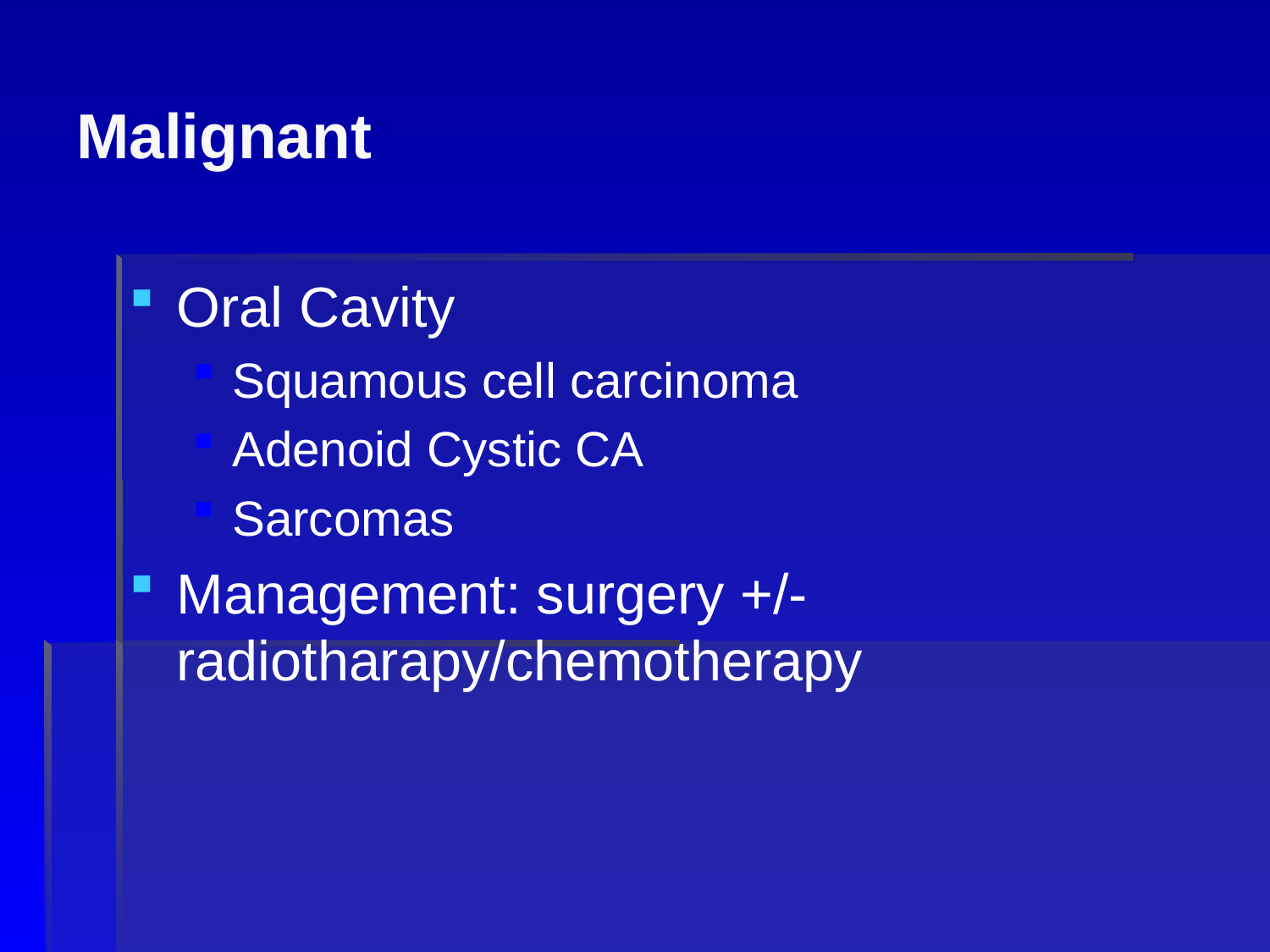

# Malignant
Oral Cavity
Squamous cell carcinoma
Adenoid Cystic CA
Sarcomas
Management: surgery +/- radiotharapy/chemotherapy